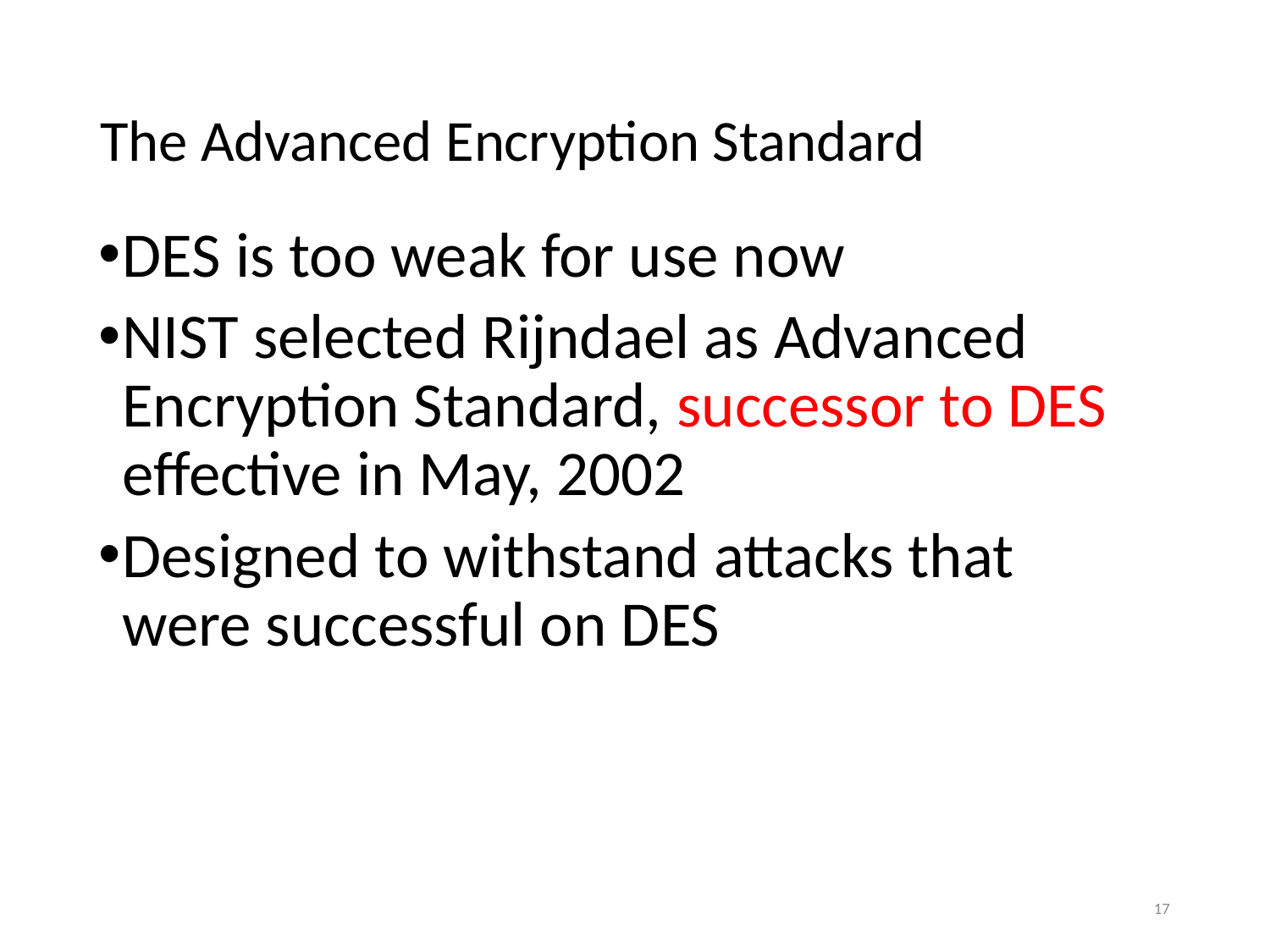

# The Advanced Encryption Standard
DES is too weak for use now
NIST selected Rijndael as Advanced Encryption Standard, successor to DES effective in May, 2002
Designed to withstand attacks that were successful on DES
17